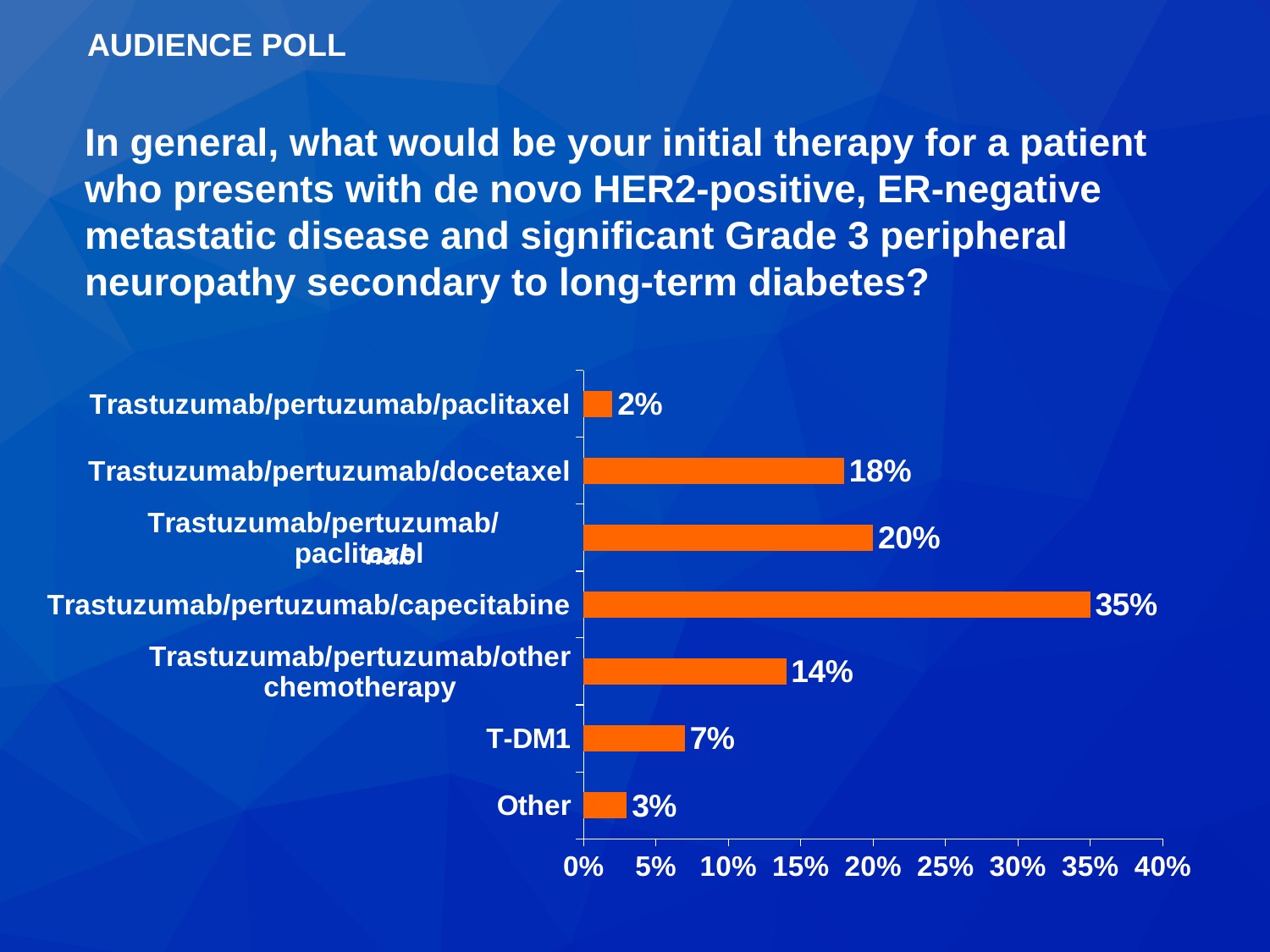

AUDIENCE POLL
In general, what would be your initial therapy for a patient who presents with de novo HER2-positive, ER-negative metastatic disease and significant Grade 3 peripheral neuropathy secondary to long-term diabetes?

### Chart

| Category | Series 1 |
|---|---|
| Other | 0.03 |
| T-DM1 | 0.07 |
| Trastuzumab/pertuzumab/other chemotherapy | 0.14 |
| Trastuzumab/pertuzumab/capecitabine | 0.35 |
| Trastuzumab/pertuzumab/          paclitaxel | 0.2 |
| Trastuzumab/pertuzumab/docetaxel | 0.18 |
| Trastuzumab/pertuzumab/paclitaxel | 0.02 |
nab